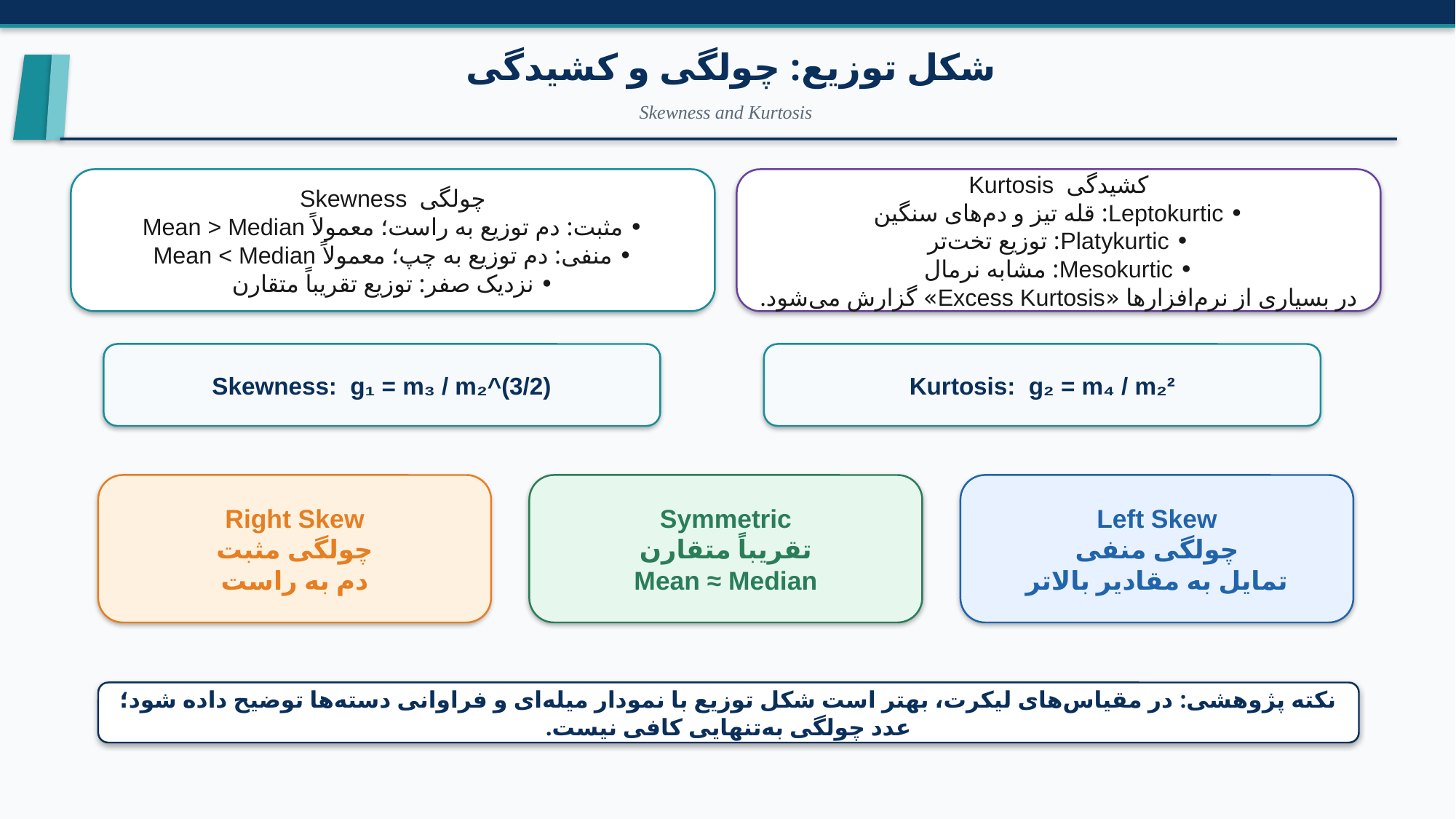

شکل توزیع: چولگی و کشیدگی

Skewness and Kurtosis

چولگی  Skewness
• مثبت: دم توزیع به راست؛ معمولاً Mean > Median
• منفی: دم توزیع به چپ؛ معمولاً Mean < Median
• نزدیک صفر: توزیع تقریباً متقارن
کشیدگی  Kurtosis
• Leptokurtic: قله تیز و دم‌های سنگین
• Platykurtic: توزیع تخت‌تر
• Mesokurtic: مشابه نرمال
در بسیاری از نرم‌افزارها «Excess Kurtosis» گزارش می‌شود.
Skewness:  g₁ = m₃ / m₂^(3/2)
Kurtosis:  g₂ = m₄ / m₂²
Right Skew
چولگی مثبت
دم به راست
Symmetric
تقریباً متقارن
Mean ≈ Median
Left Skew
چولگی منفی
تمایل به مقادیر بالاتر
نکته پژوهشی: در مقیاس‌های لیکرت، بهتر است شکل توزیع با نمودار میله‌ای و فراوانی دسته‌ها توضیح داده شود؛ عدد چولگی به‌تنهایی کافی نیست.